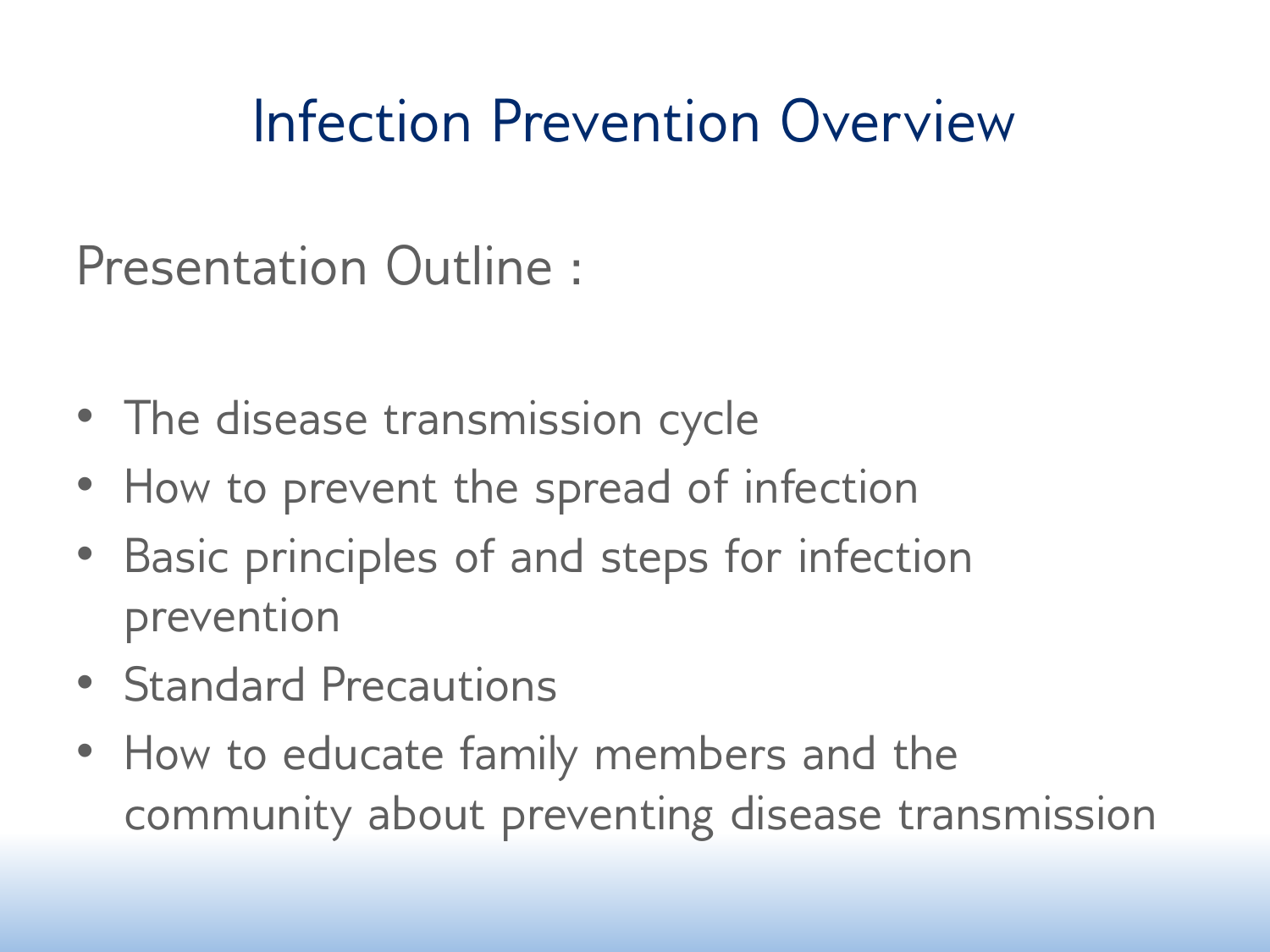

# Infection Prevention Overview
Presentation Outline :

The disease transmission cycle
How to prevent the spread of infection
Basic principles of and steps for infection prevention
Standard Precautions
How to educate family members and the community about preventing disease transmission